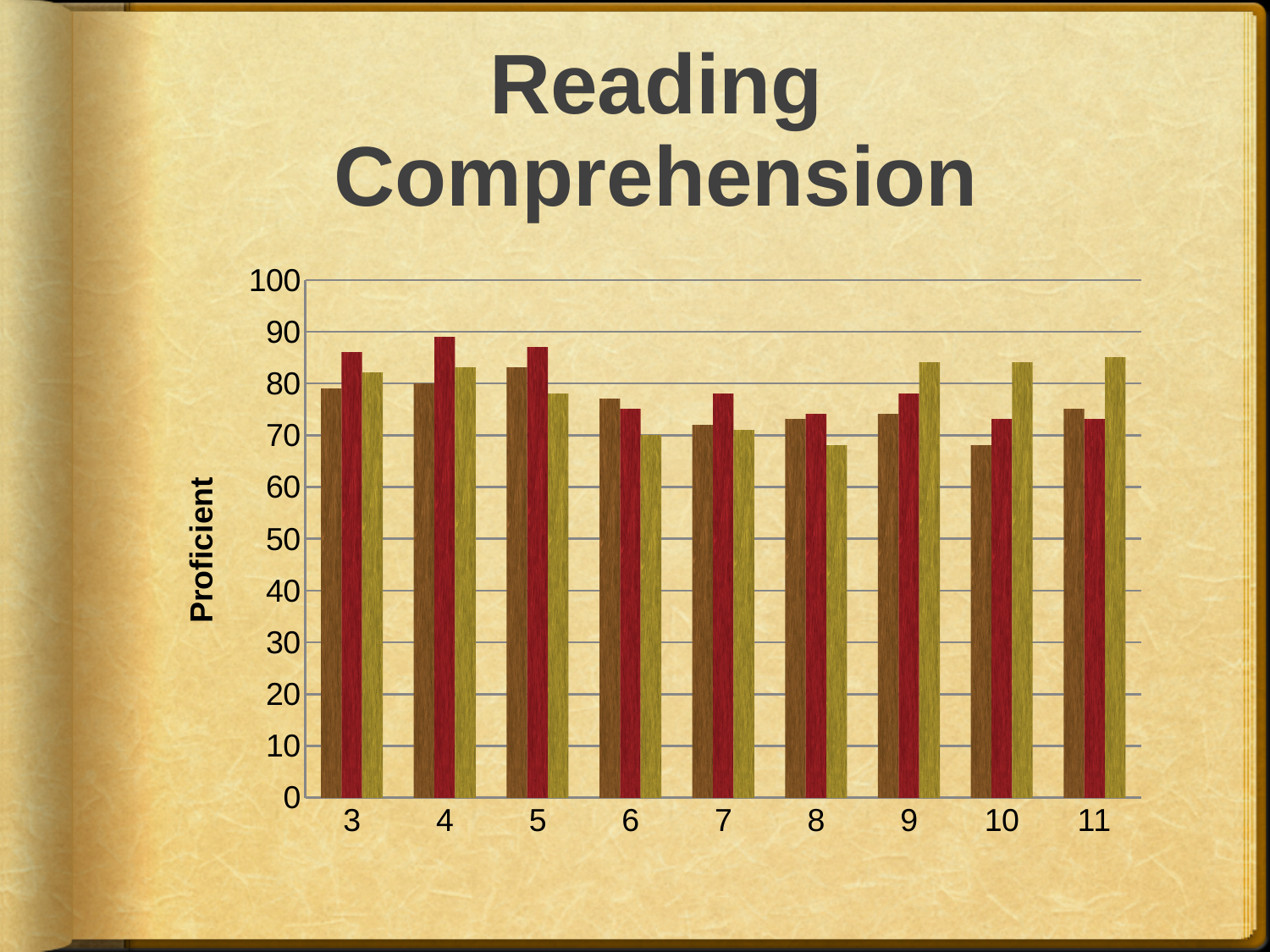

# Reading Comprehension

### Chart

| Category | 2009-2010 | 2010-2011 | 2011-2012 |
|---|---|---|---|
| 3.0 | 79.0 | 86.0 | 82.0 |
| 4.0 | 80.0 | 89.0 | 83.0 |
| 5.0 | 83.0 | 87.0 | 78.0 |
| 6.0 | 77.0 | 75.0 | 70.0 |
| 7.0 | 72.0 | 78.0 | 71.0 |
| 8.0 | 73.0 | 74.0 | 68.0 |
| 9.0 | 74.0 | 78.0 | 84.0 |
| 10.0 | 68.0 | 73.0 | 84.0 |
| 11.0 | 75.0 | 73.0 | 85.0 |